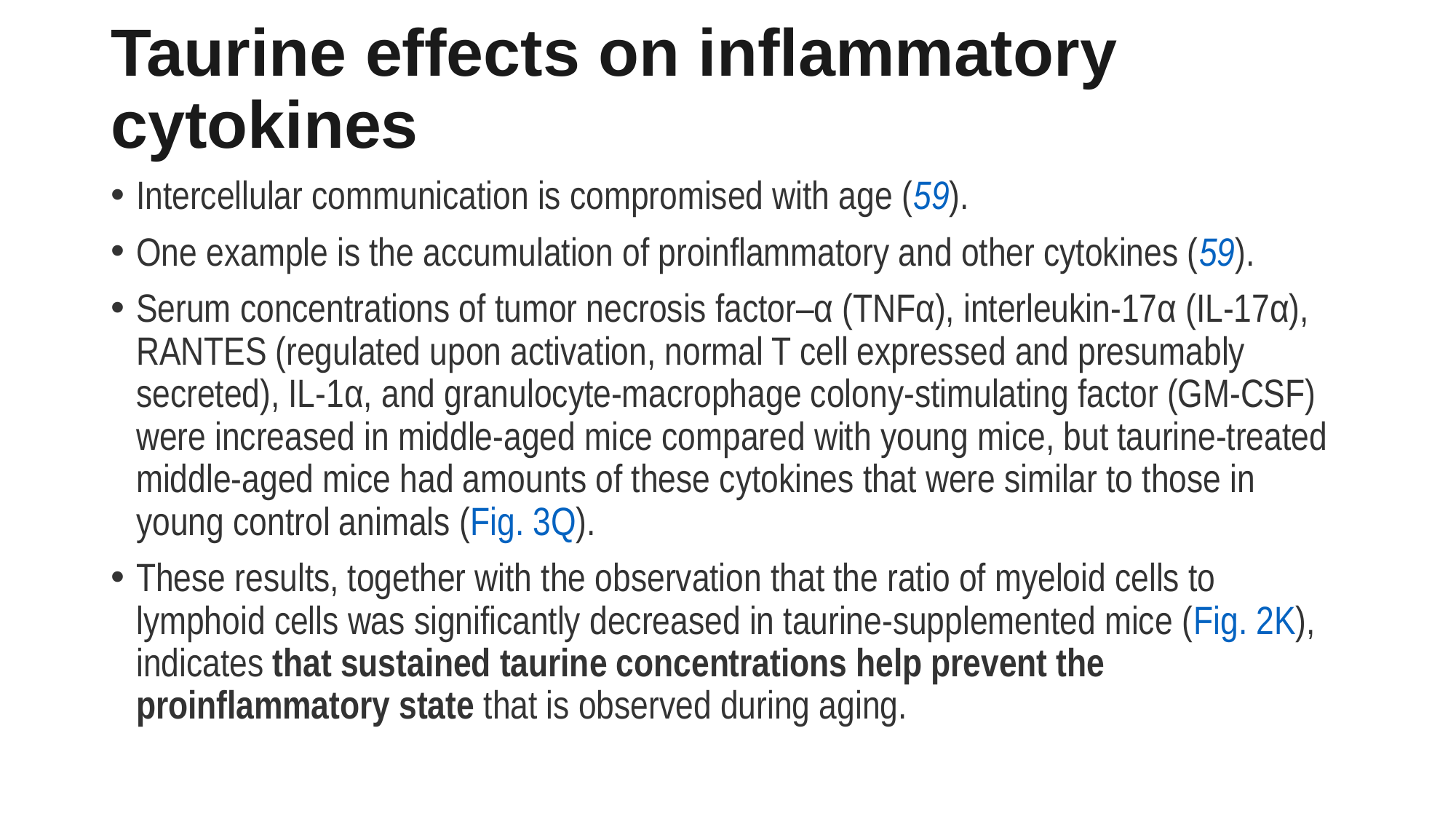

# Taurine effects on inflammatory cytokines
Intercellular communication is compromised with age (59).
One example is the accumulation of proinflammatory and other cytokines (59).
Serum concentrations of tumor necrosis factor–α (TNFα), interleukin-17α (IL-17α), RANTES (regulated upon activation, normal T cell expressed and presumably secreted), IL-1α, and granulocyte-macrophage colony-stimulating factor (GM-CSF) were increased in middle-aged mice compared with young mice, but taurine-treated middle-aged mice had amounts of these cytokines that were similar to those in young control animals (Fig. 3Q).
These results, together with the observation that the ratio of myeloid cells to lymphoid cells was significantly decreased in taurine-supplemented mice (Fig. 2K), indicates that sustained taurine concentrations help prevent the proinflammatory state that is observed during aging.